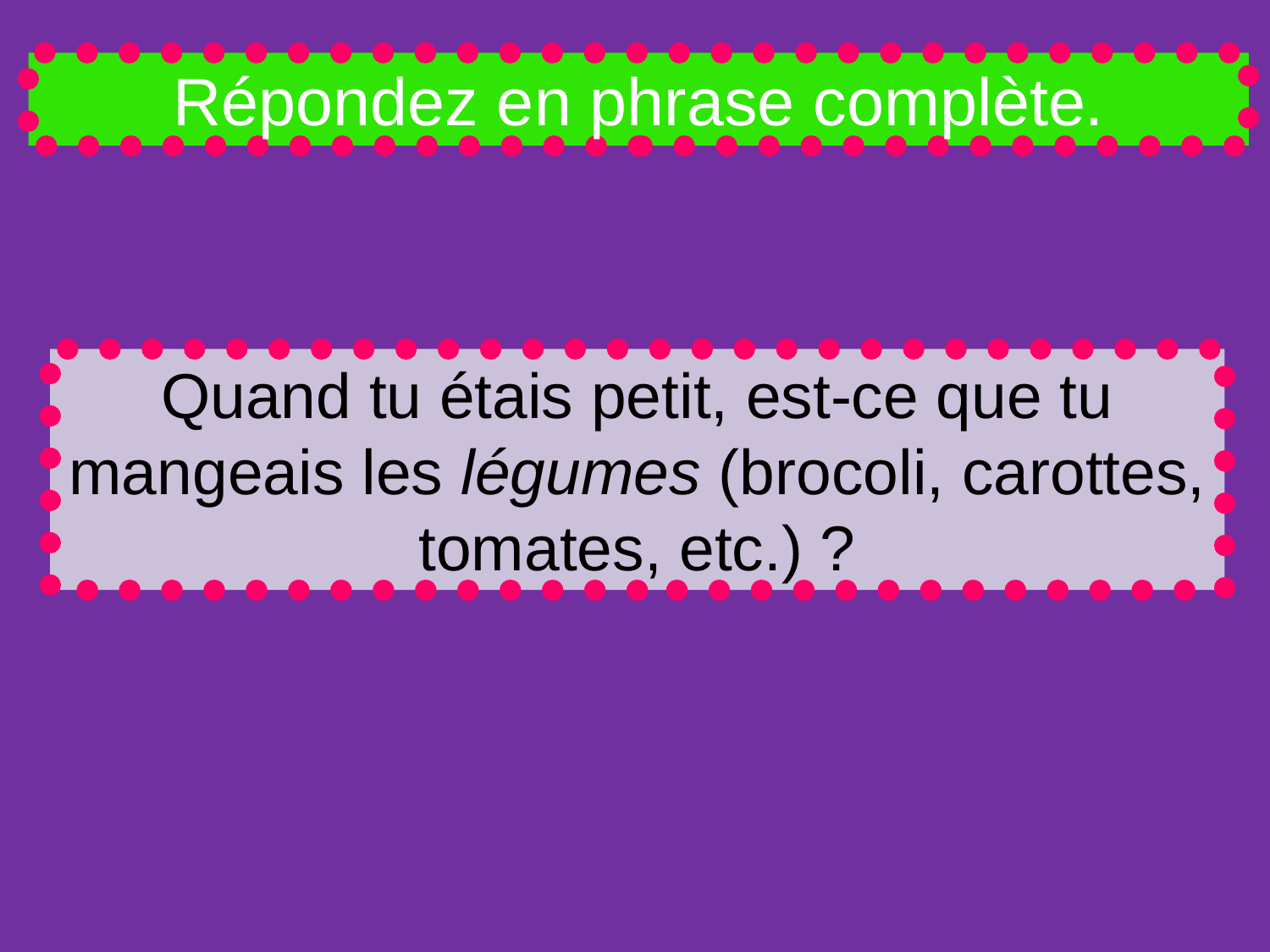

Répondez en phrase complète.
Quand tu étais petit, est-ce que tu mangeais les légumes (brocoli, carottes, tomates, etc.) ?